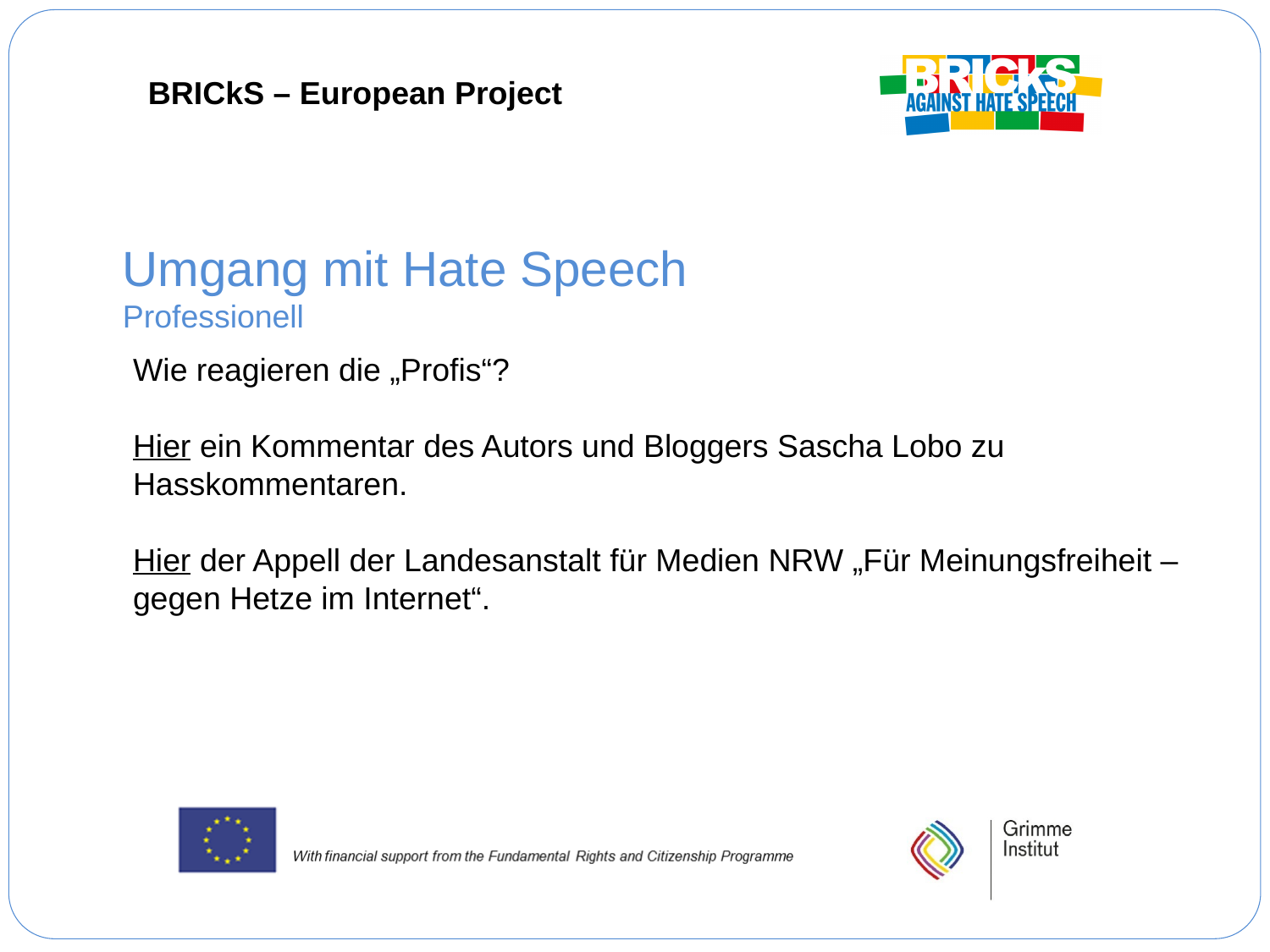

Umgang mit Hate Speech
Professionell

Wie reagieren die „Profis“?

Hier ein Kommentar des Autors und Bloggers Sascha Lobo zu Hasskommentaren.

Hier der Appell der Landesanstalt für Medien NRW „Für Meinungsfreiheit – gegen Hetze im Internet“.